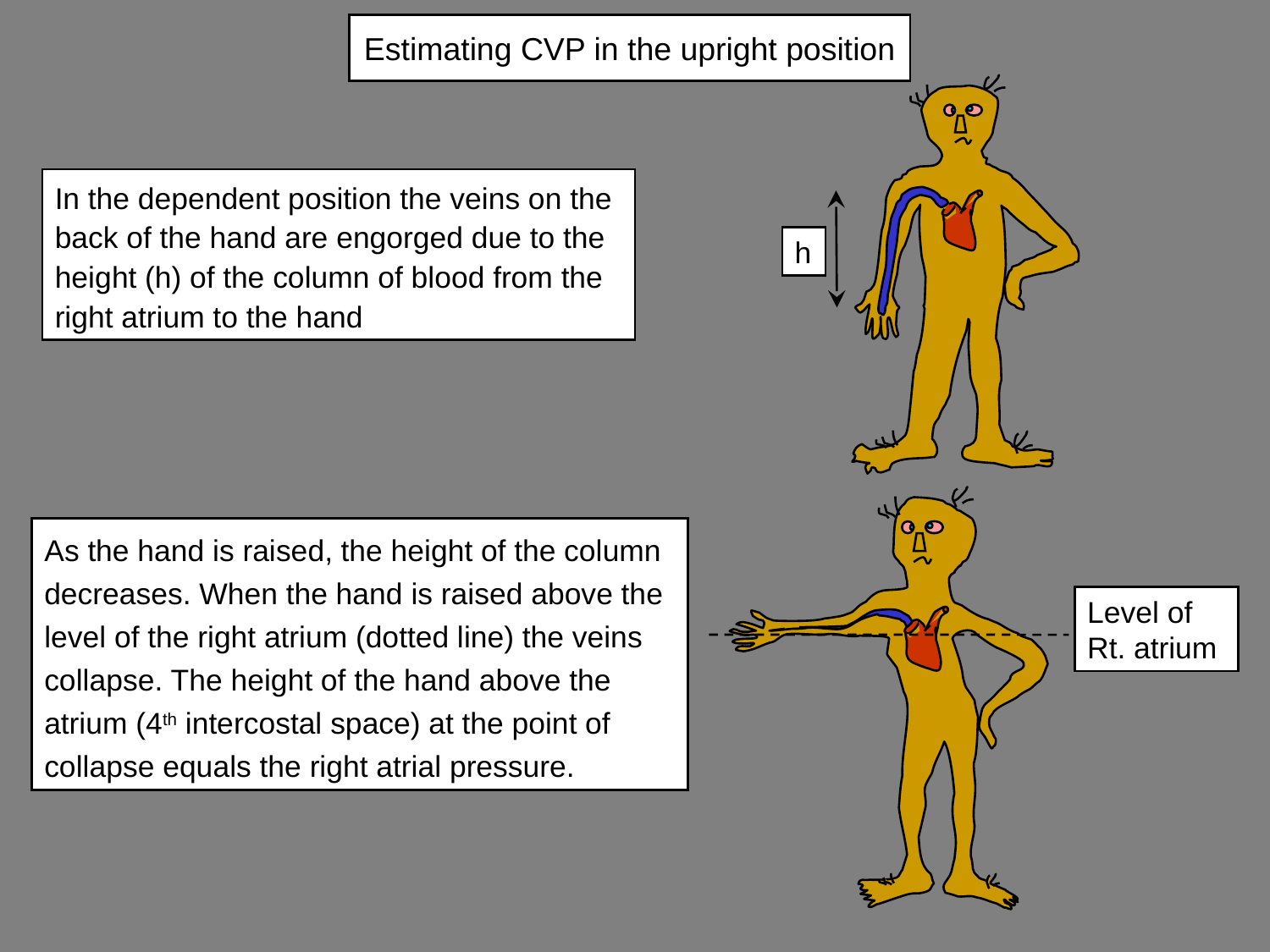

# Estimating CVP in the upright position

h

In the dependent position the veins on the back of the hand are engorged due to the height (h) of the column of blood from the right atrium to the hand

Level of Rt. atrium

As the hand is raised, the height of the column decreases. When the hand is raised above the level of the right atrium (dotted line) the veins collapse. The height of the hand above the atrium (4th intercostal space) at the point of collapse equals the right atrial pressure.